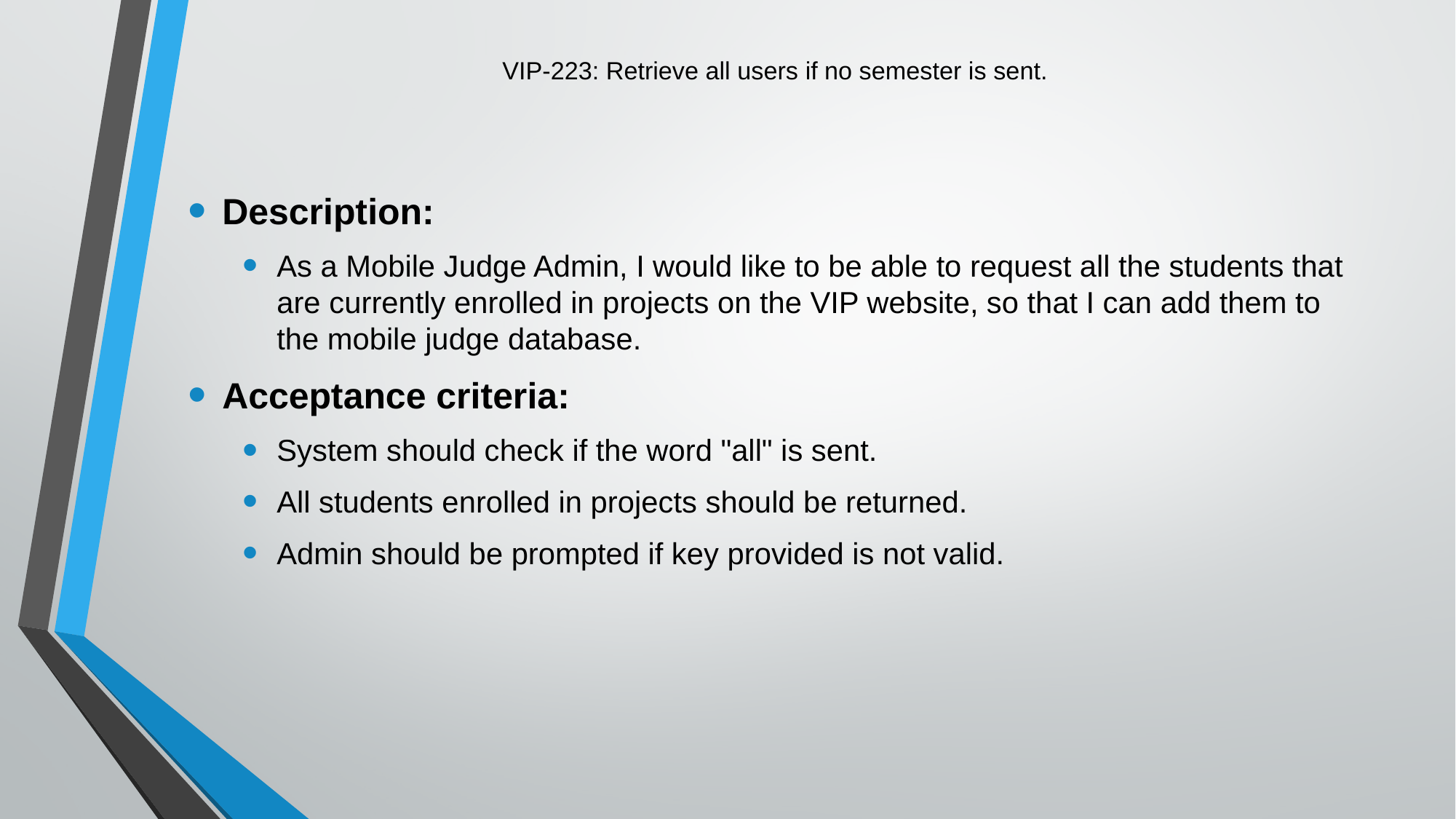

# VIP-223: Retrieve all users if no semester is sent.
Description:
As a Mobile Judge Admin, I would like to be able to request all the students that are currently enrolled in projects on the VIP website, so that I can add them to the mobile judge database.
Acceptance criteria:
System should check if the word "all" is sent.
All students enrolled in projects should be returned.
Admin should be prompted if key provided is not valid.